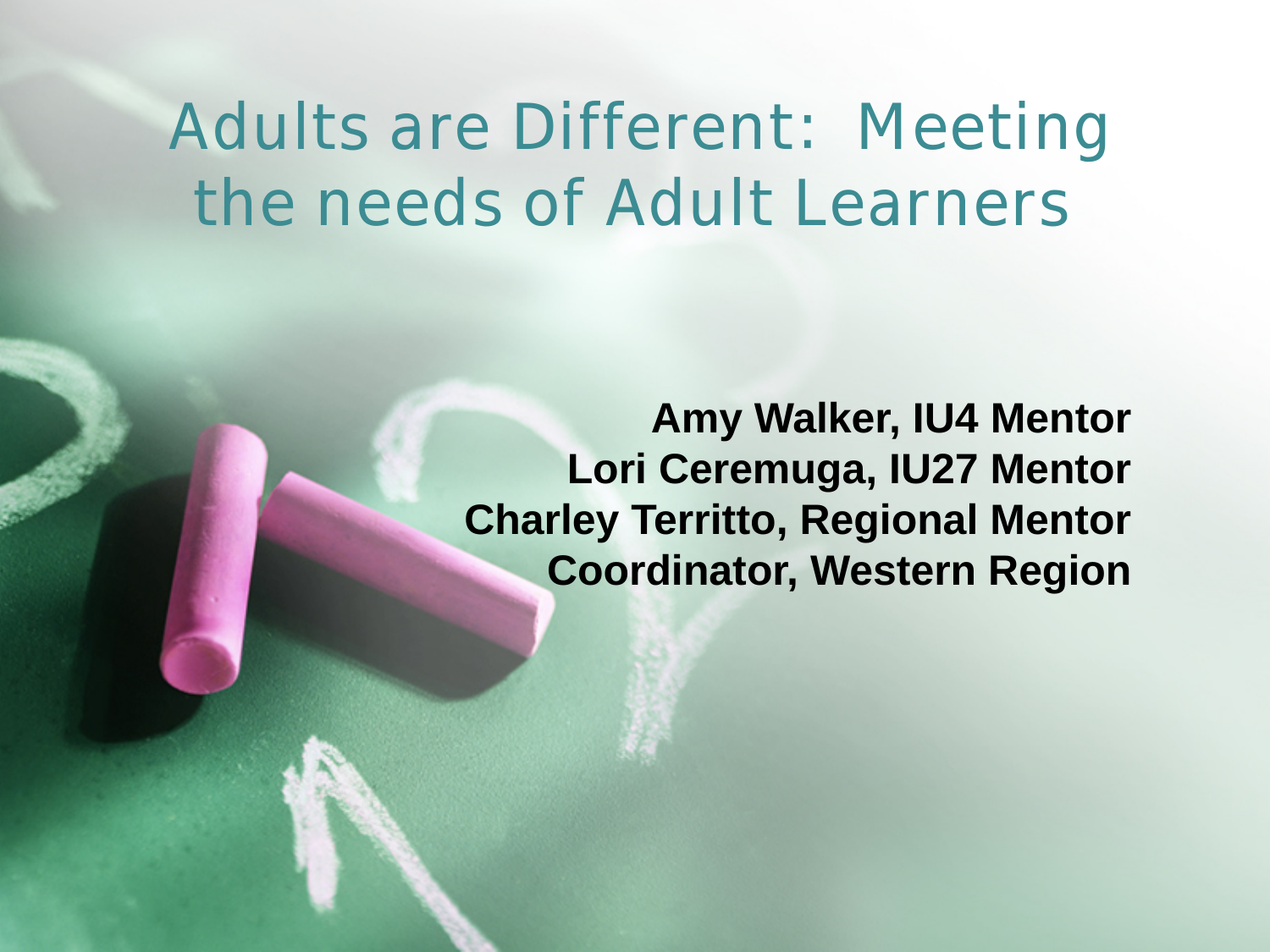

# Adults are Different:  Meeting the needs of Adult Learners
Amy Walker, IU4 Mentor
Lori Ceremuga, IU27 Mentor
Charley Territto, Regional Mentor Coordinator, Western Region